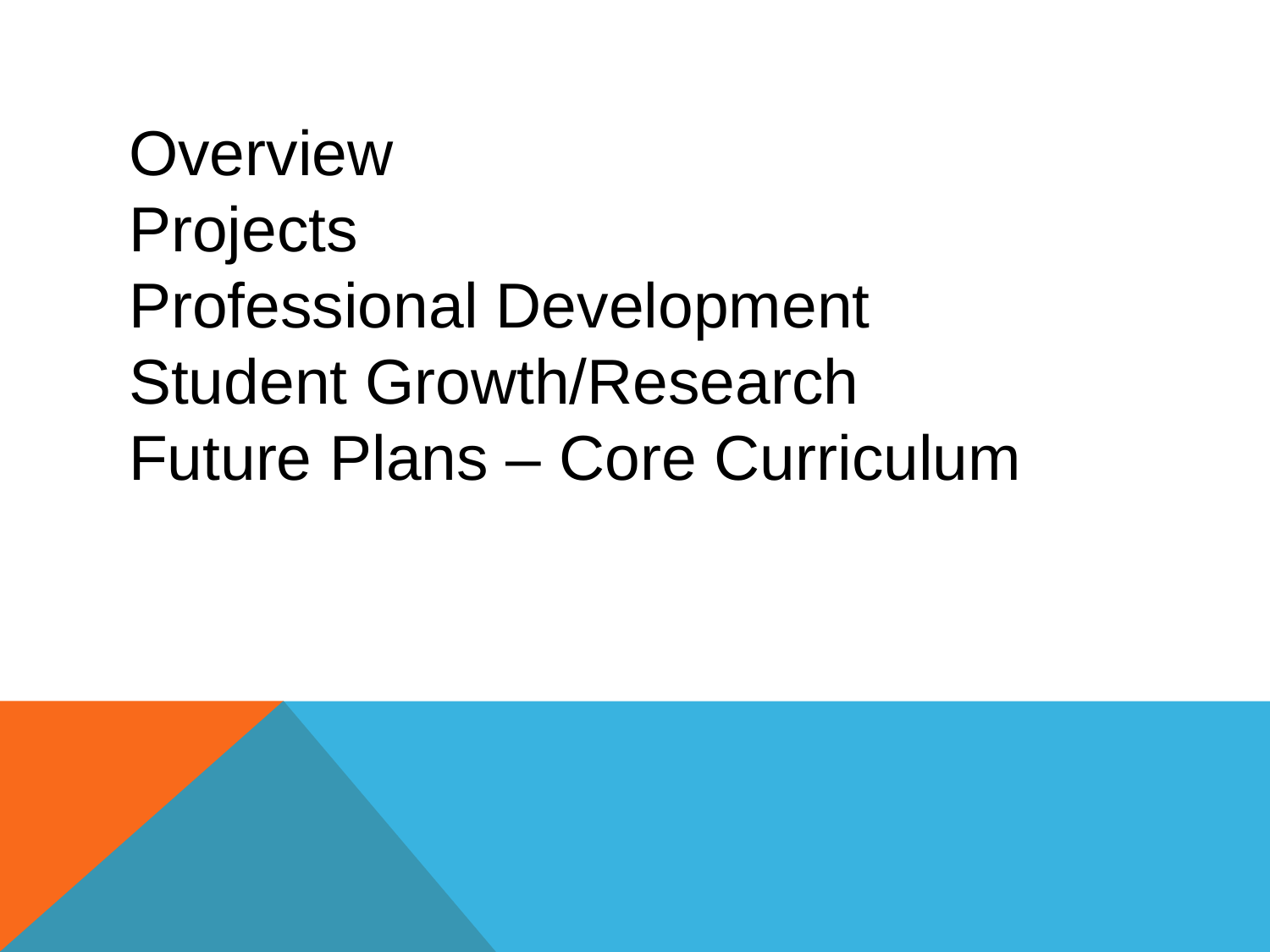

Overview
Projects
Professional Development
Student Growth/Research
Future Plans – Core Curriculum